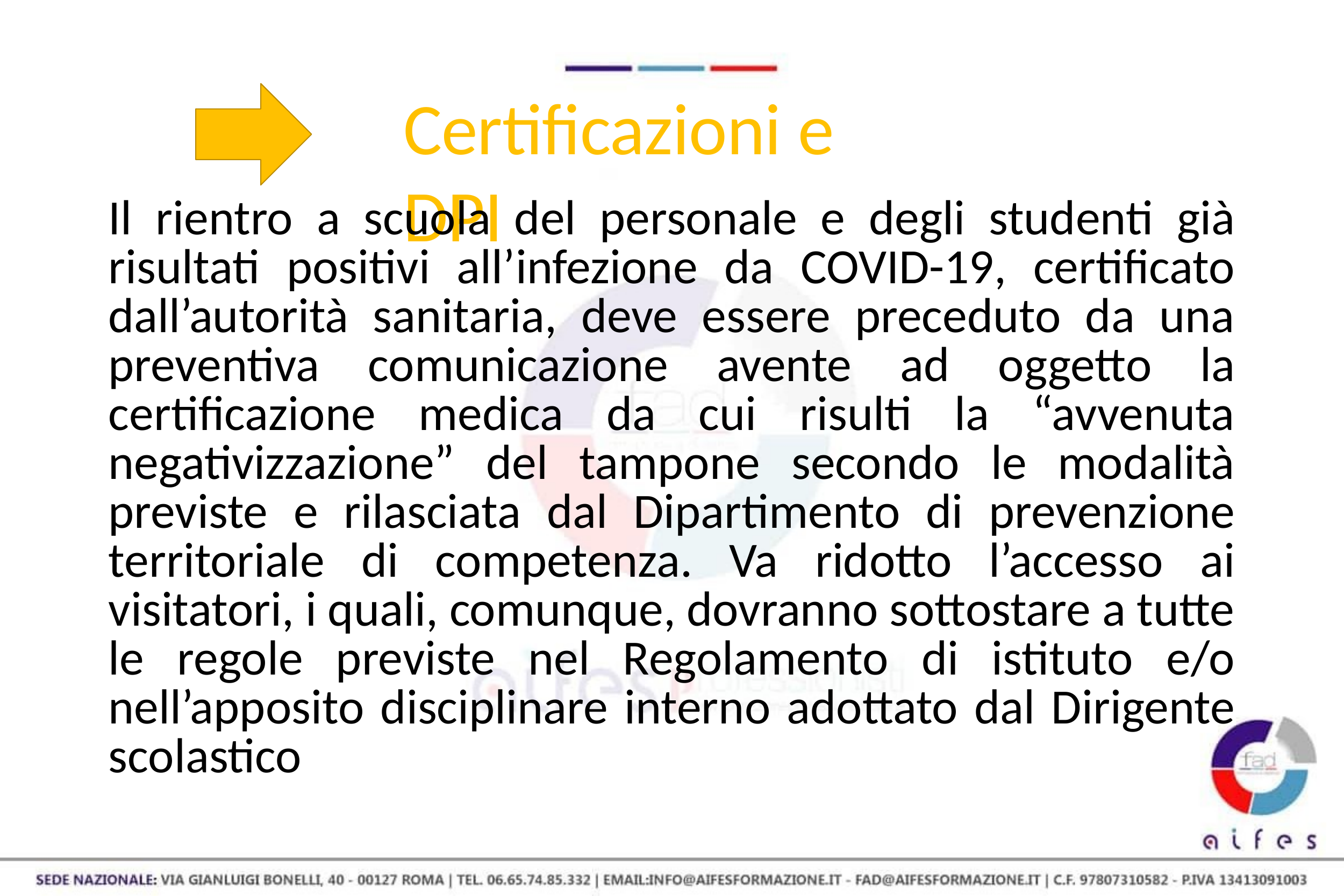

# Certificazioni e DPI

Il rientro a scuola del personale e degli studenti già risultati positivi all’infezione da COVID-19, certificato dall’autorità sanitaria, deve essere preceduto da una preventiva comunicazione avente ad oggetto la certificazione medica da cui risulti la “avvenuta negativizzazione” del tampone secondo le modalità previste e rilasciata dal Dipartimento di prevenzione territoriale di competenza. Va ridotto l’accesso ai visitatori, i quali, comunque, dovranno sottostare a tutte le regole previste nel Regolamento di istituto e/o nell’apposito disciplinare interno adottato dal Dirigente scolastico